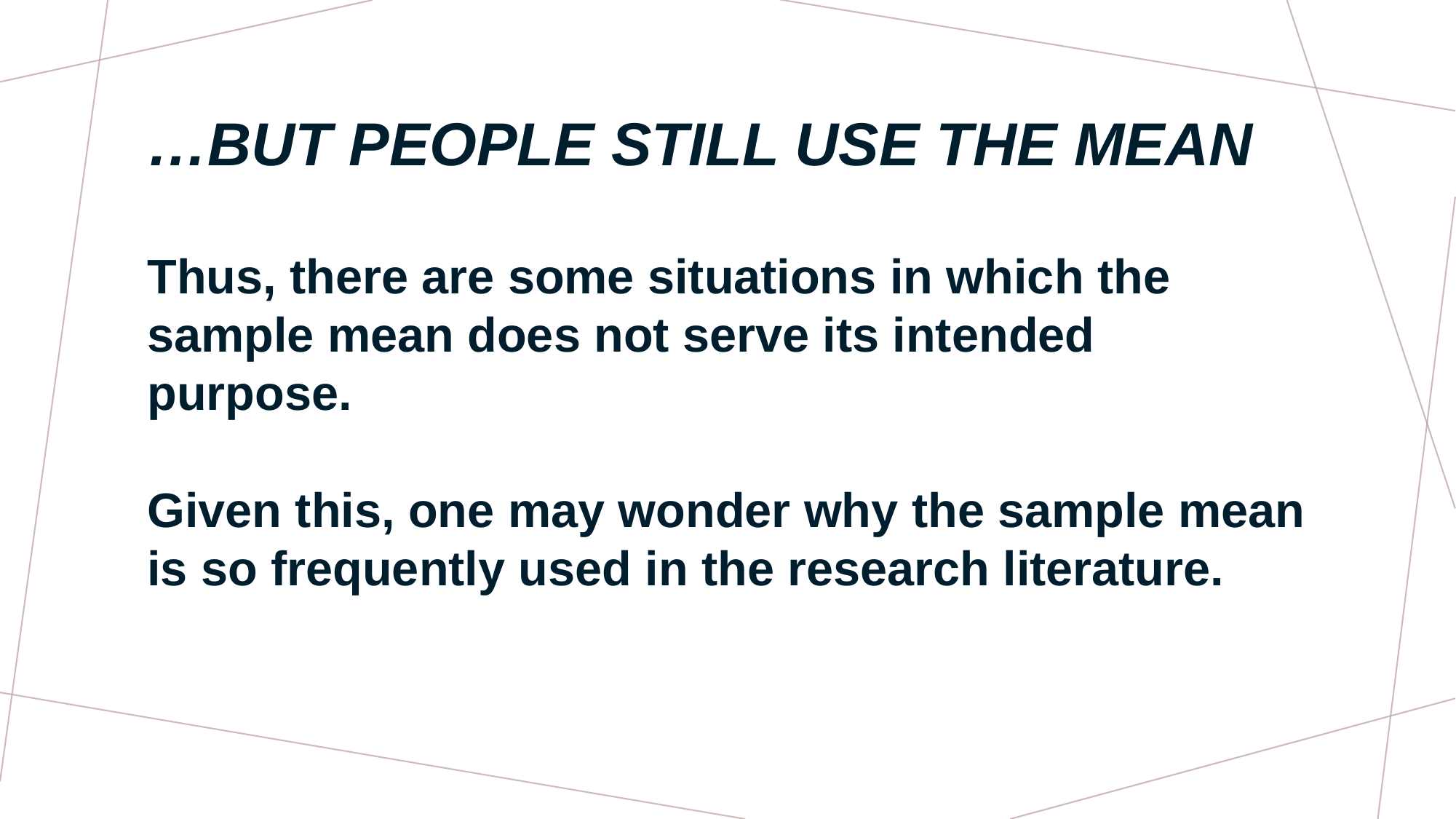

# …BUT PEOPLE STILL USE THE MEAN
Thus, there are some situations in which the sample mean does not serve its intended purpose.

Given this, one may wonder why the sample mean is so frequently used in the research literature.